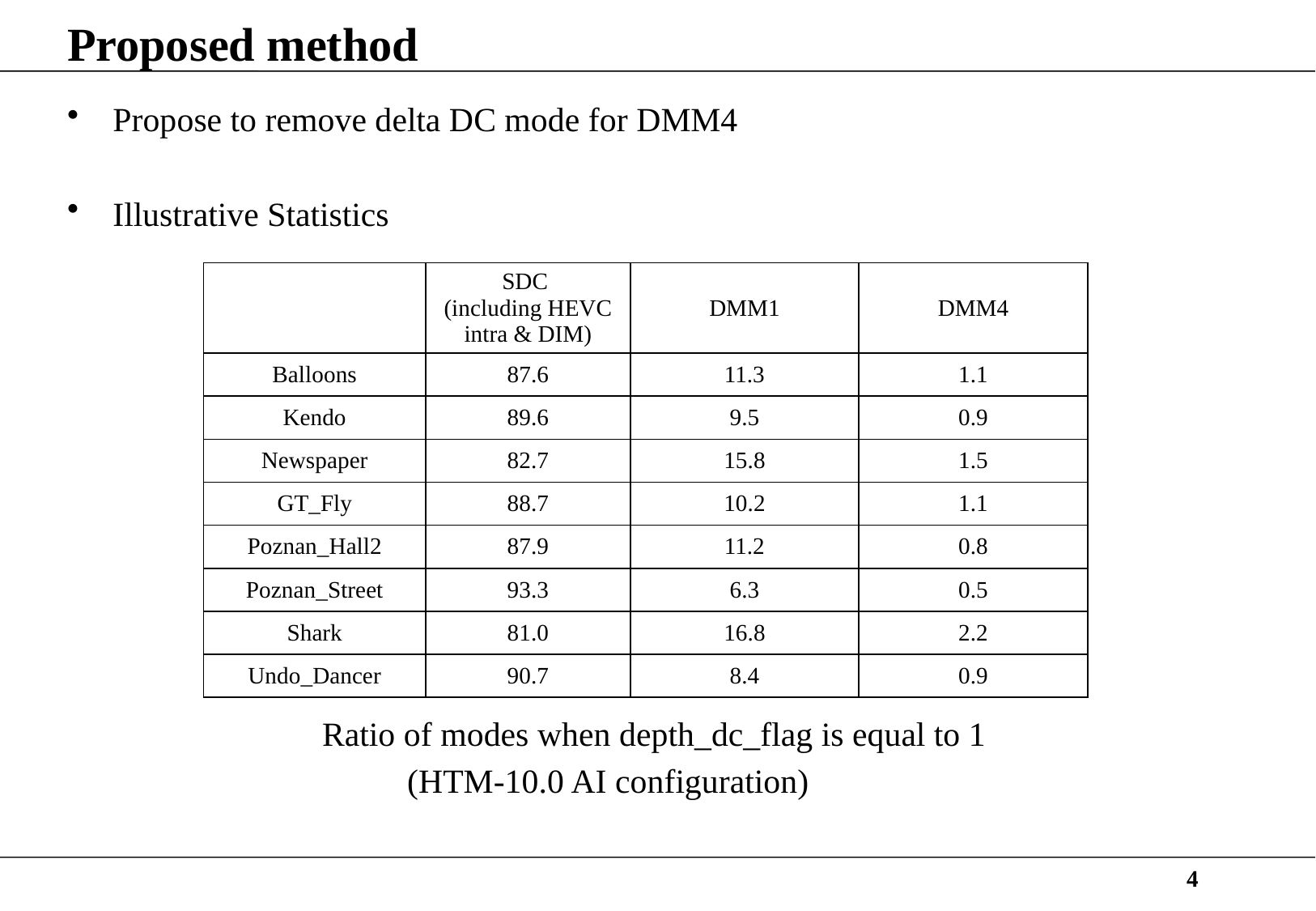

# Proposed method
Propose to remove delta DC mode for DMM4

Illustrative Statistics

                              Ratio of modes when depth_dc_flag is equal to 1
                                        (HTM-10.0 AI configuration)

|  | SDC (including HEVC intra & DIM) | DMM1 | DMM4 |
| --- | --- | --- | --- |
| Balloons | 87.6 | 11.3 | 1.1 |
| Kendo | 89.6 | 9.5 | 0.9 |
| Newspaper | 82.7 | 15.8 | 1.5 |
| GT\_Fly | 88.7 | 10.2 | 1.1 |
| Poznan\_Hall2 | 87.9 | 11.2 | 0.8 |
| Poznan\_Street | 93.3 | 6.3 | 0.5 |
| Shark | 81.0 | 16.8 | 2.2 |
| Undo\_Dancer | 90.7 | 8.4 | 0.9 |
4